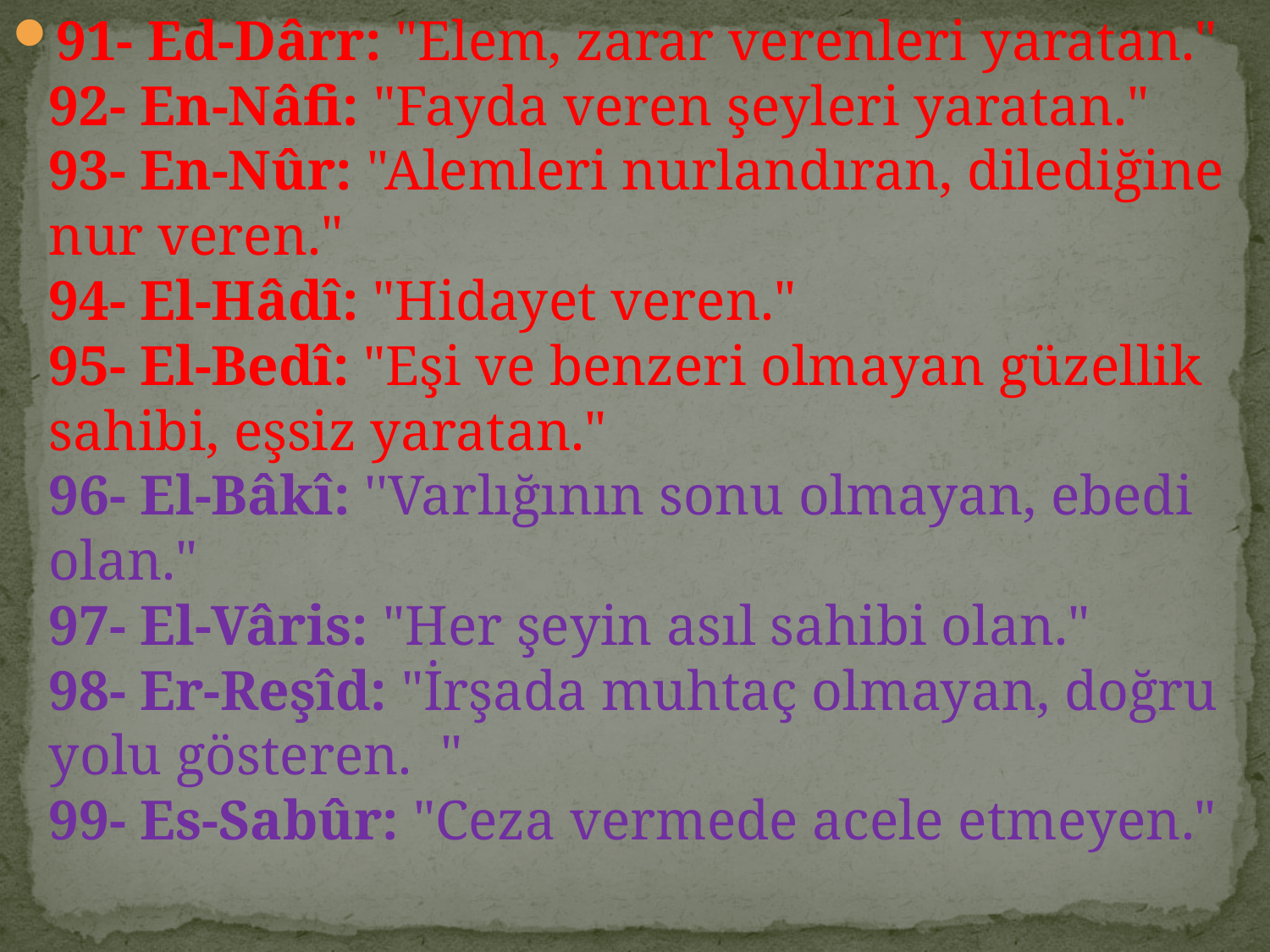

91- Ed-Dârr: "Elem, zarar verenleri yaratan."
92- En-Nâfi: "Fayda veren şeyleri yaratan."
93- En-Nûr: "Alemleri nurlandıran, dilediğine nur veren."
94- El-Hâdî: "Hidayet veren."
95- El-Bedî: "Eşi ve benzeri olmayan güzellik sahibi, eşsiz yaratan."
96- El-Bâkî: ''Varlığının sonu olmayan, ebedi olan."
97- El-Vâris: "Her şeyin asıl sahibi olan."
98- Er-Reşîd: "İrşada muhtaç olmayan, doğru yolu gösteren.  "  
99- Es-Sabûr: "Ceza vermede acele etmeyen."